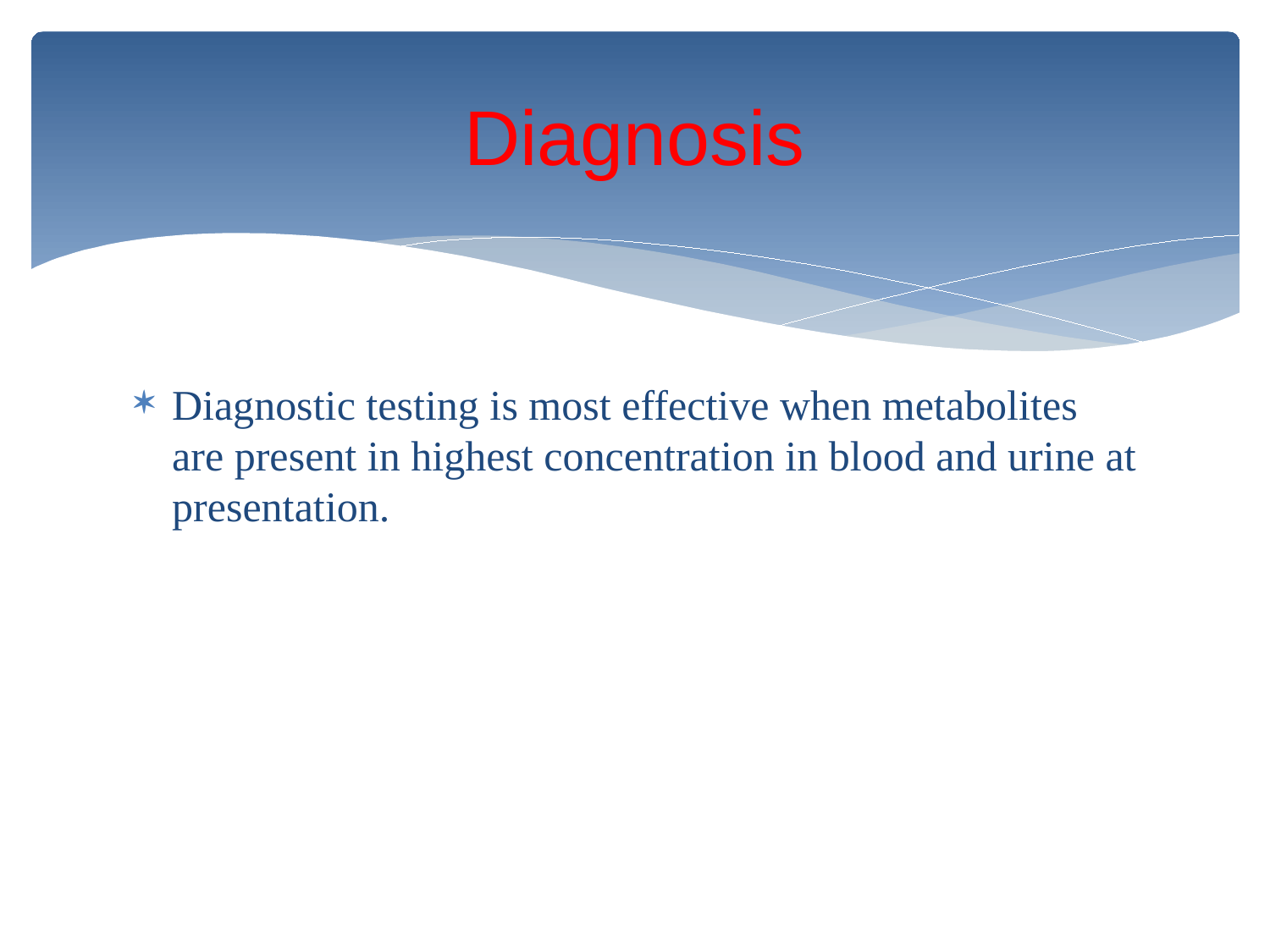

# Diagnosis
Diagnostic testing is most effective when metabolites are present in highest concentration in blood and urine at presentation.